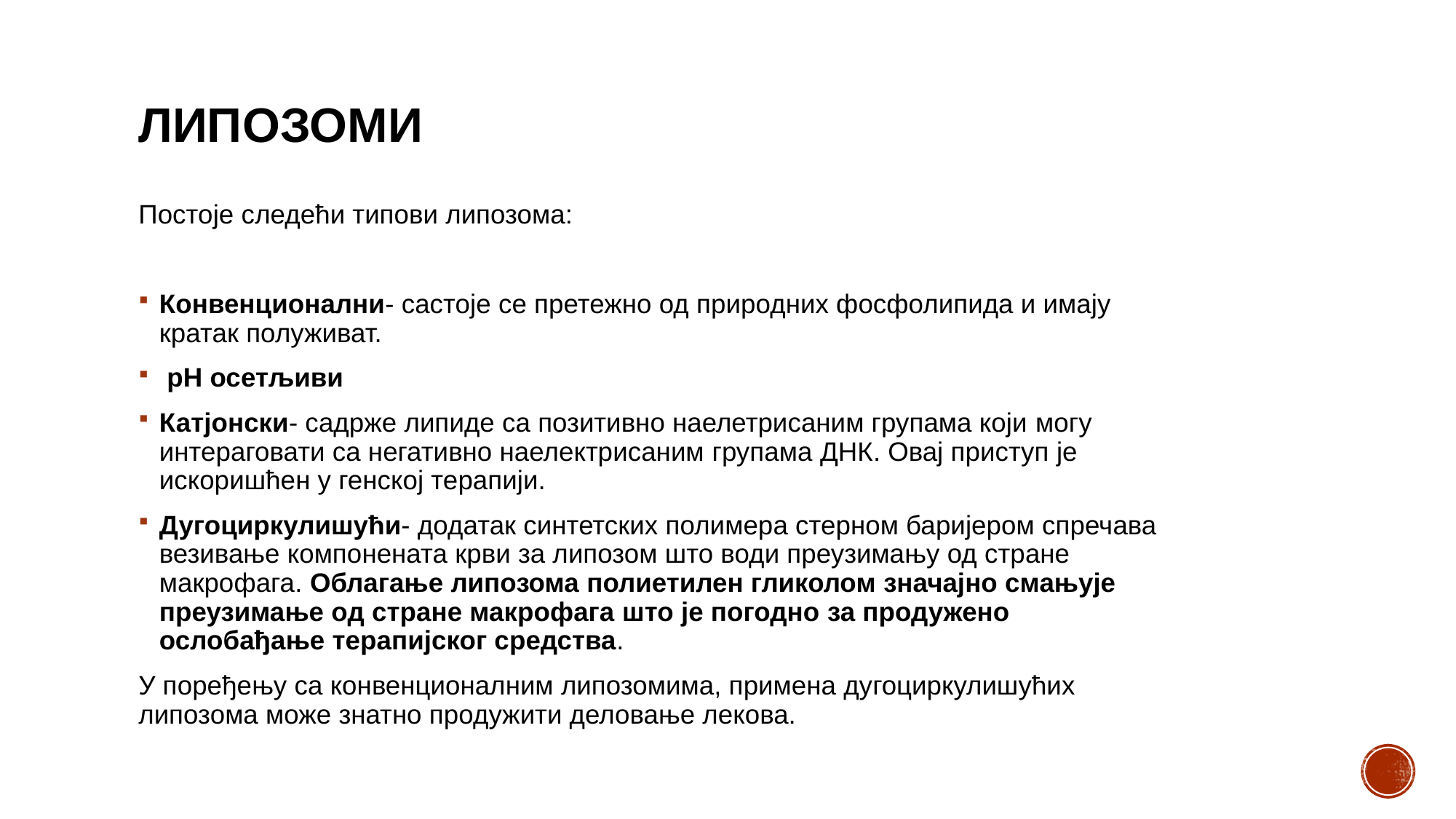

# липозоми
Постоје следећи типови липозома:

Конвенционални- састоје се претежно од природних фосфолипида и имају кратак полуживат.
 pH осетљиви
Катјонски- садрже липиде са позитивно наелетрисаним групама који могу интераговати са негативно наелектрисаним групама ДНК. Овај приступ је искоришћен у генској терапији.
Дугоциркулишући- додатак синтетских полимера стерном баријером спречава везивање компонената крви за липозом што води преузимању од стране макрофага. Облагање липозома полиетилен гликолом значајно смањује преузимање од стране макрофага што је погодно за продужено ослобађање терапијског средства.
У поређењу са конвенционалним липозомима, примена дугоциркулишућих липозома може знатно продужити деловање лекова.